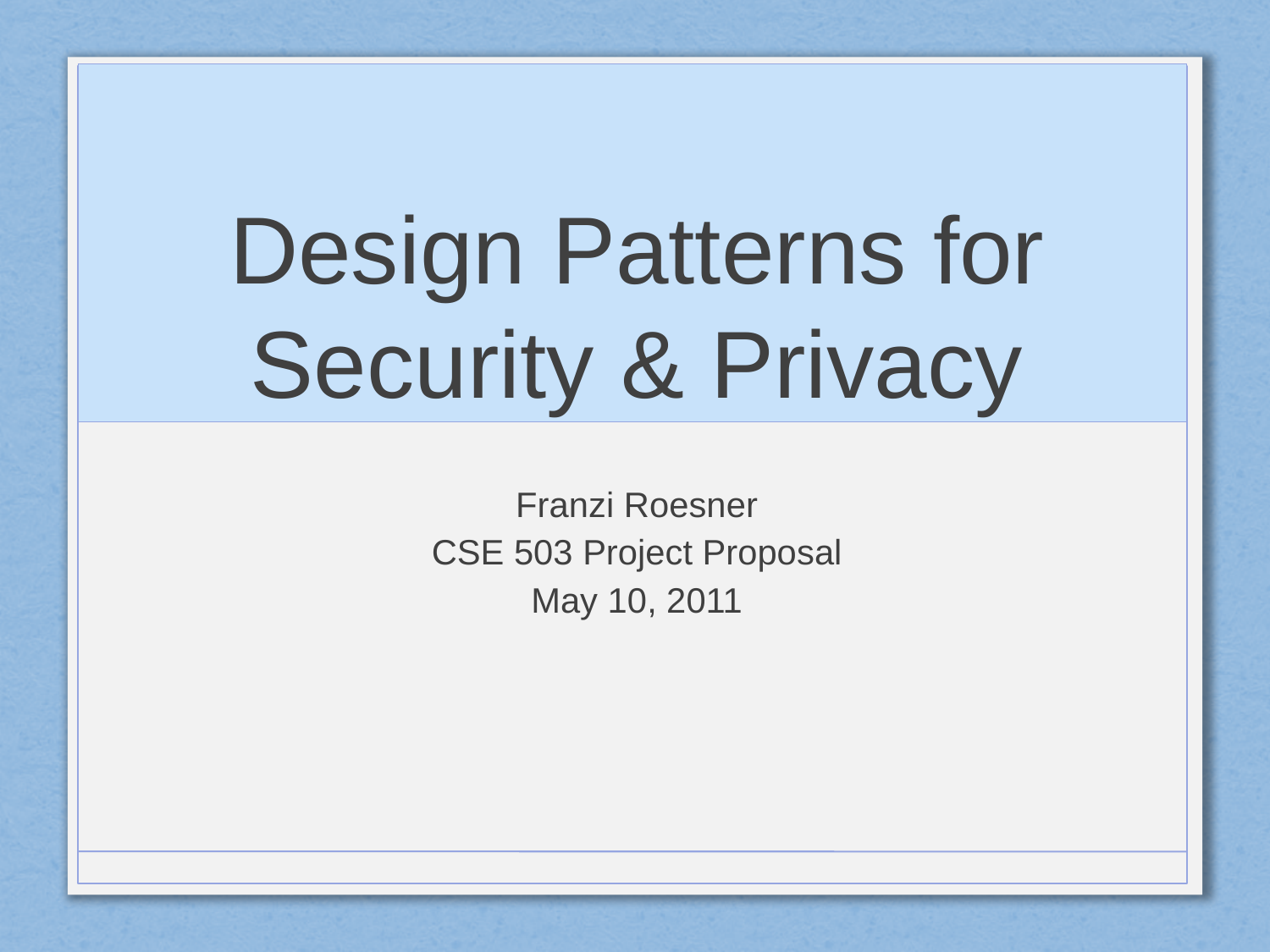

# Design Patterns for Security & Privacy
Franzi Roesner
CSE 503 Project Proposal
May 10, 2011